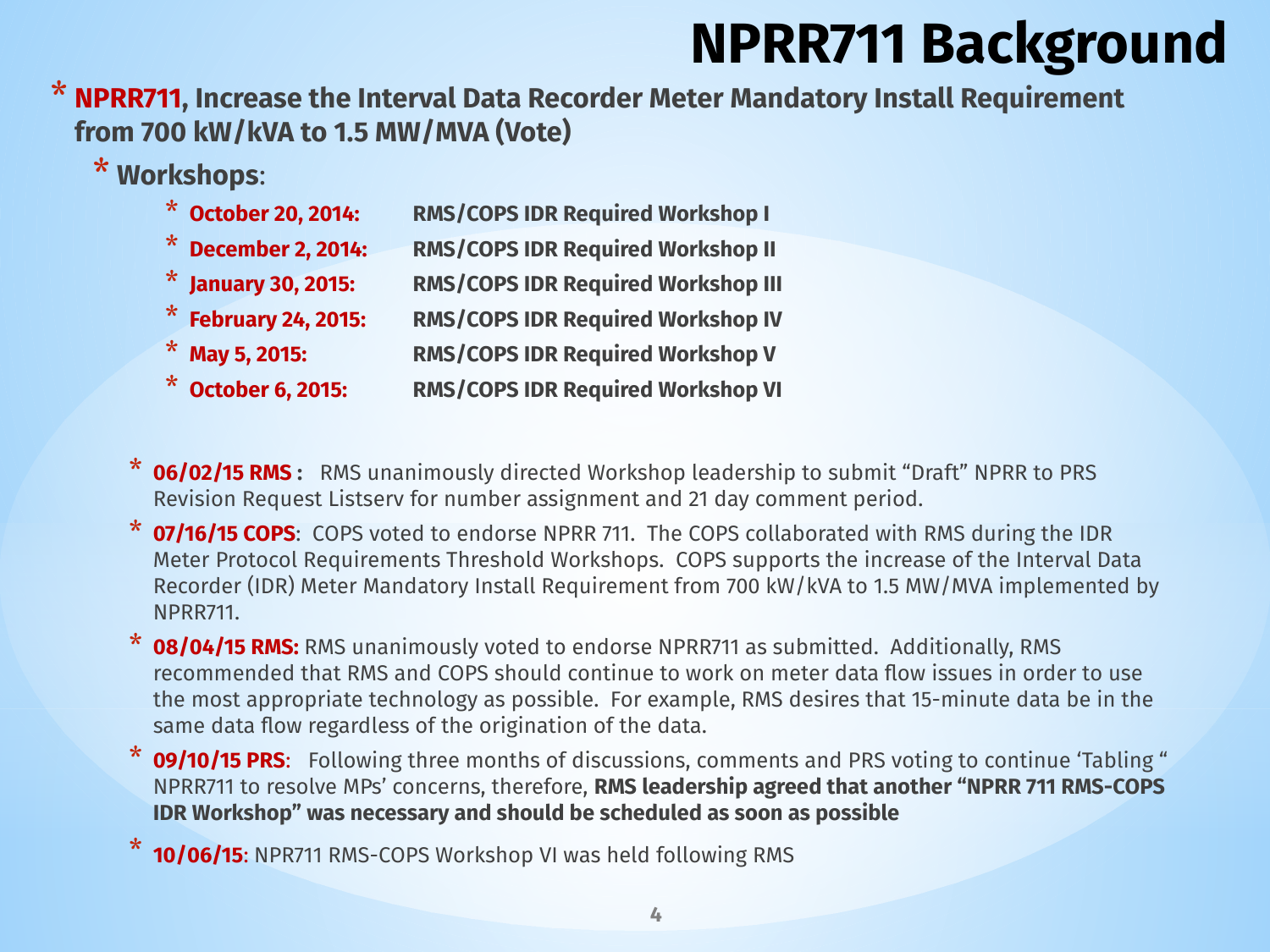

# NPRR711 Background
NPRR711, Increase the Interval Data Recorder Meter Mandatory Install Requirement from 700 kW/kVA to 1.5 MW/MVA (Vote)
Workshops:
October 20, 2014:   	RMS/COPS IDR Required Workshop I
December 2, 2014: 	RMS/COPS IDR Required Workshop II
January 30, 2015: 	RMS/COPS IDR Required Workshop III
February 24, 2015: 	RMS/COPS IDR Required Workshop IV
May 5, 2015: 	RMS/COPS IDR Required Workshop V
October 6, 2015: 	RMS/COPS IDR Required Workshop VI

06/02/15 RMS :   RMS unanimously directed Workshop leadership to submit “Draft” NPRR to PRS Revision Request Listserv for number assignment and 21 day comment period.
07/16/15 COPS:  COPS voted to endorse NPRR 711.  The COPS collaborated with RMS during the IDR Meter Protocol Requirements Threshold Workshops.  COPS supports the increase of the Interval Data Recorder (IDR) Meter Mandatory Install Requirement from 700 kW/kVA to 1.5 MW/MVA implemented by NPRR711.
08/04/15 RMS: RMS unanimously voted to endorse NPRR711 as submitted.  Additionally, RMS recommended that RMS and COPS should continue to work on meter data flow issues in order to use the most appropriate technology as possible.  For example, RMS desires that 15-minute data be in the same data flow regardless of the origination of the data.
09/10/15 PRS:   Following three months of discussions, comments and PRS voting to continue ‘Tabling “ NPRR711 to resolve MPs’ concerns, therefore, RMS leadership agreed that another “NPRR 711 RMS-COPS IDR Workshop” was necessary and should be scheduled as soon as possible
10/06/15: NPR711 RMS-COPS Workshop VI was held following RMS
4